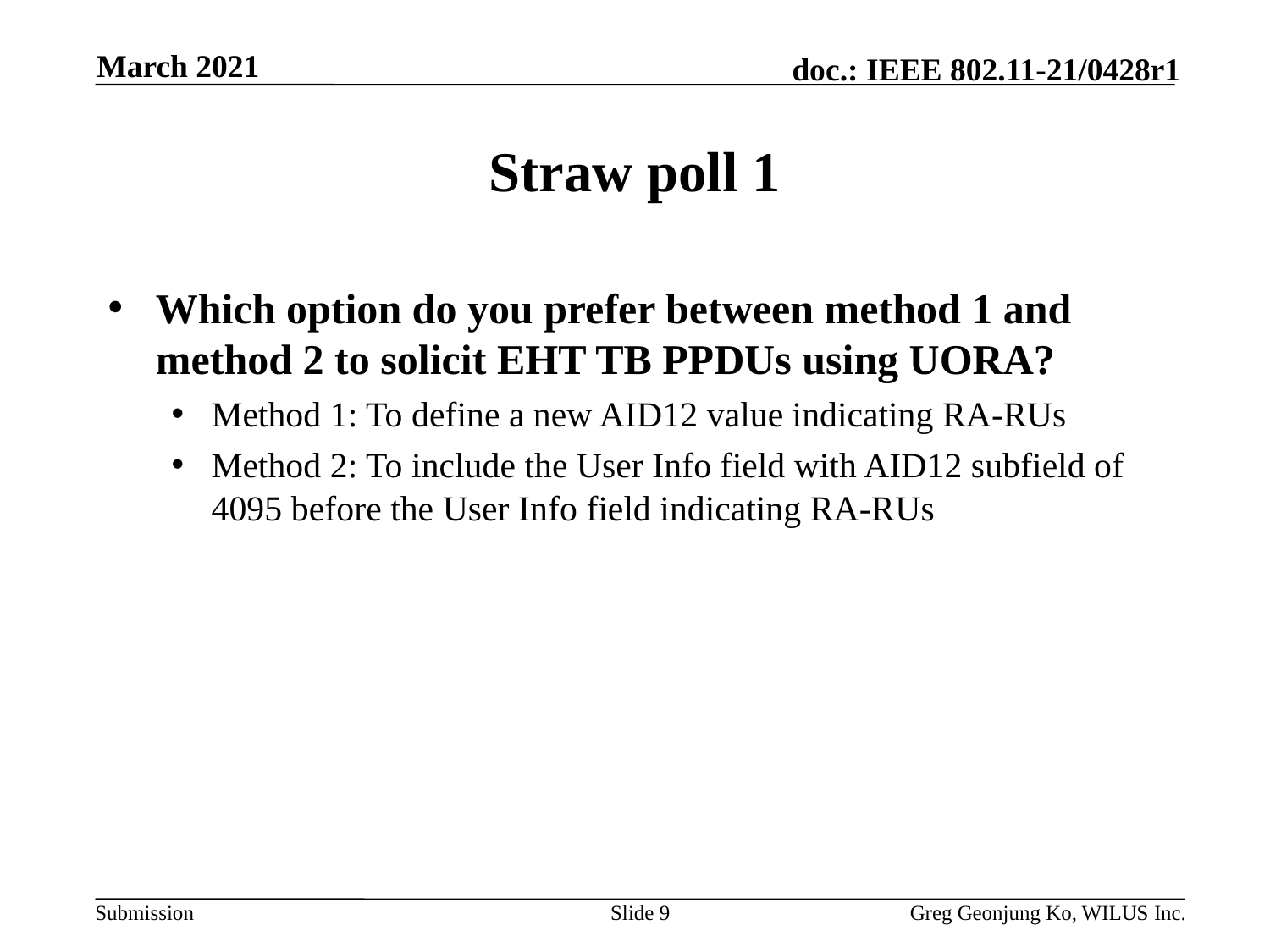

March 2021
# Straw poll 1
Which option do you prefer between method 1 and method 2 to solicit EHT TB PPDUs using UORA?
Method 1: To define a new AID12 value indicating RA-RUs
Method 2: To include the User Info field with AID12 subfield of 4095 before the User Info field indicating RA-RUs
Slide 9
Greg Geonjung Ko, WILUS Inc.